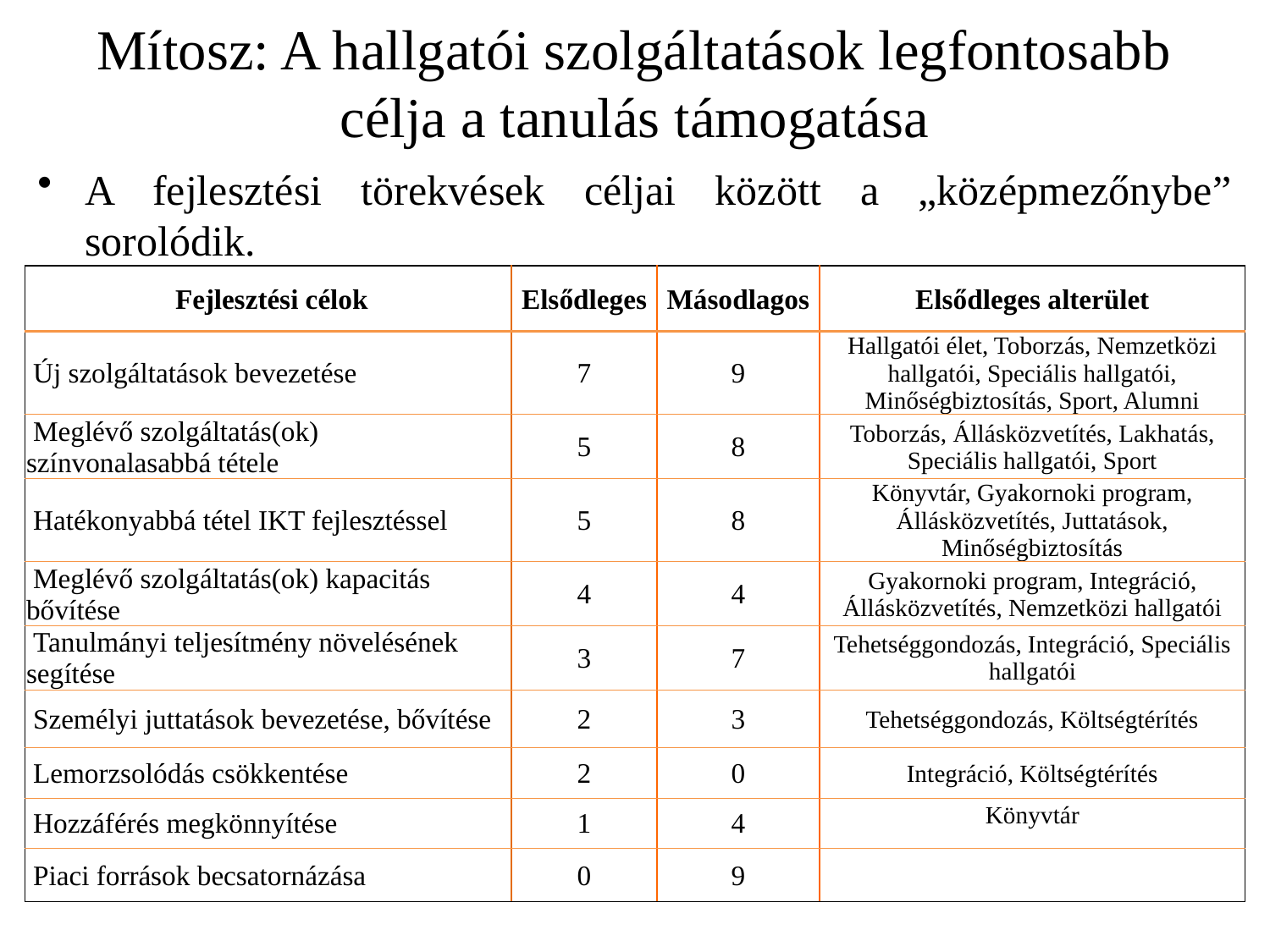

Mítosz: A hallgatói szolgáltatások legfontosabb célja a tanulás támogatása
A fejlesztési törekvések céljai között a „középmezőnybe” sorolódik.
| Fejlesztési célok | Elsődleges | Másodlagos | Elsődleges alterület |
| --- | --- | --- | --- |
| Új szolgáltatások bevezetése | 7 | 9 | Hallgatói élet, Toborzás, Nemzetközi hallgatói, Speciális hallgatói, Minőségbiztosítás, Sport, Alumni |
| Meglévő szolgáltatás(ok) színvonalasabbá tétele | 5 | 8 | Toborzás, Állásközvetítés, Lakhatás, Speciális hallgatói, Sport |
| Hatékonyabbá tétel IKT fejlesztéssel | 5 | 8 | Könyvtár, Gyakornoki program, Állásközvetítés, Juttatások, Minőségbiztosítás |
| Meglévő szolgáltatás(ok) kapacitás bővítése | 4 | 4 | Gyakornoki program, Integráció, Állásközvetítés, Nemzetközi hallgatói |
| Tanulmányi teljesítmény növelésének segítése | 3 | 7 | Tehetséggondozás, Integráció, Speciális hallgatói |
| Személyi juttatások bevezetése, bővítése | 2 | 3 | Tehetséggondozás, Költségtérítés |
| Lemorzsolódás csökkentése | 2 | 0 | Integráció, Költségtérítés |
| Hozzáférés megkönnyítése | 1 | 4 | Könyvtár |
| Piaci források becsatornázása | 0 | 9 |  |